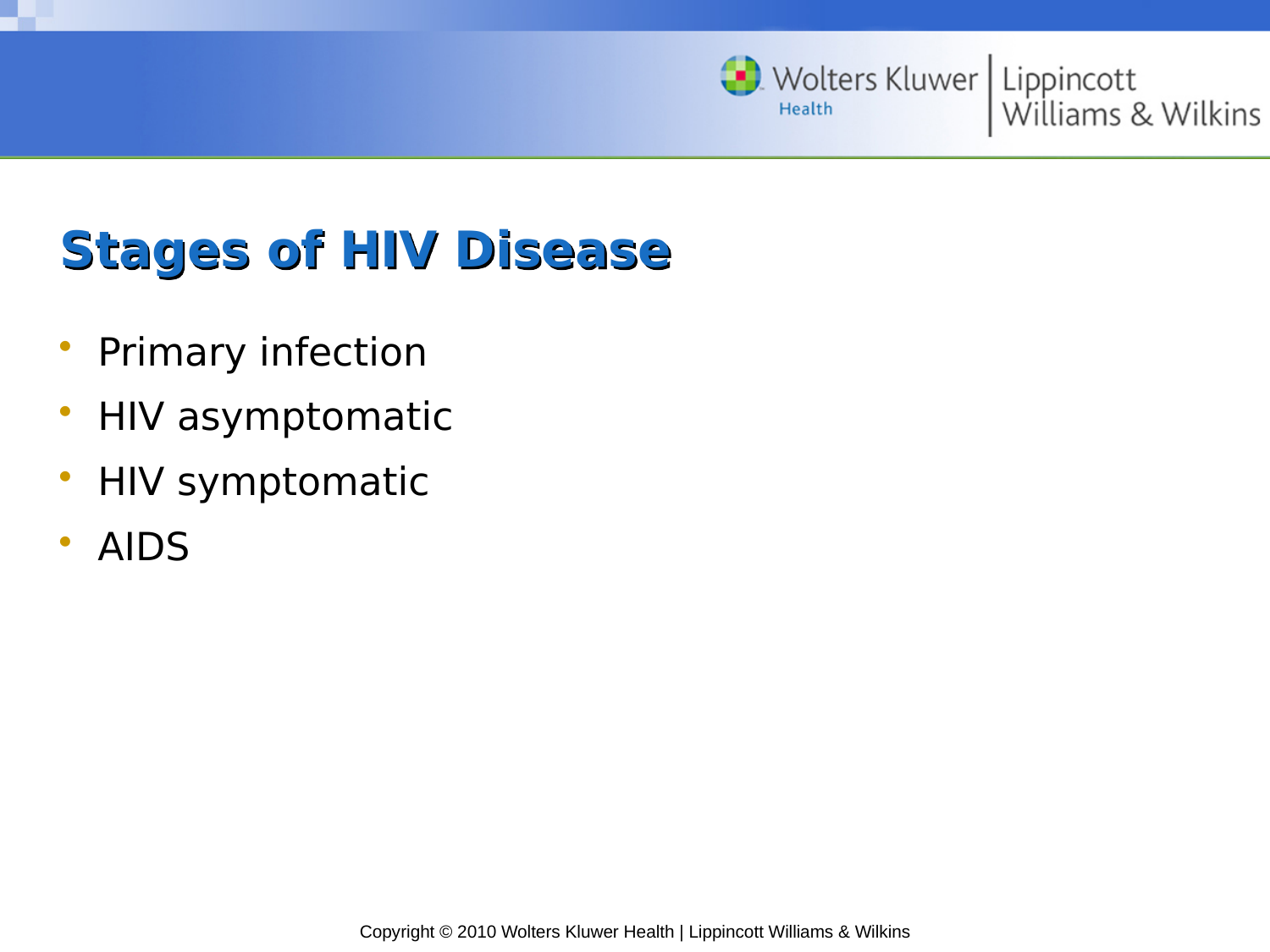

# Stages of HIV Disease
Primary infection
HIV asymptomatic
HIV symptomatic
AIDS